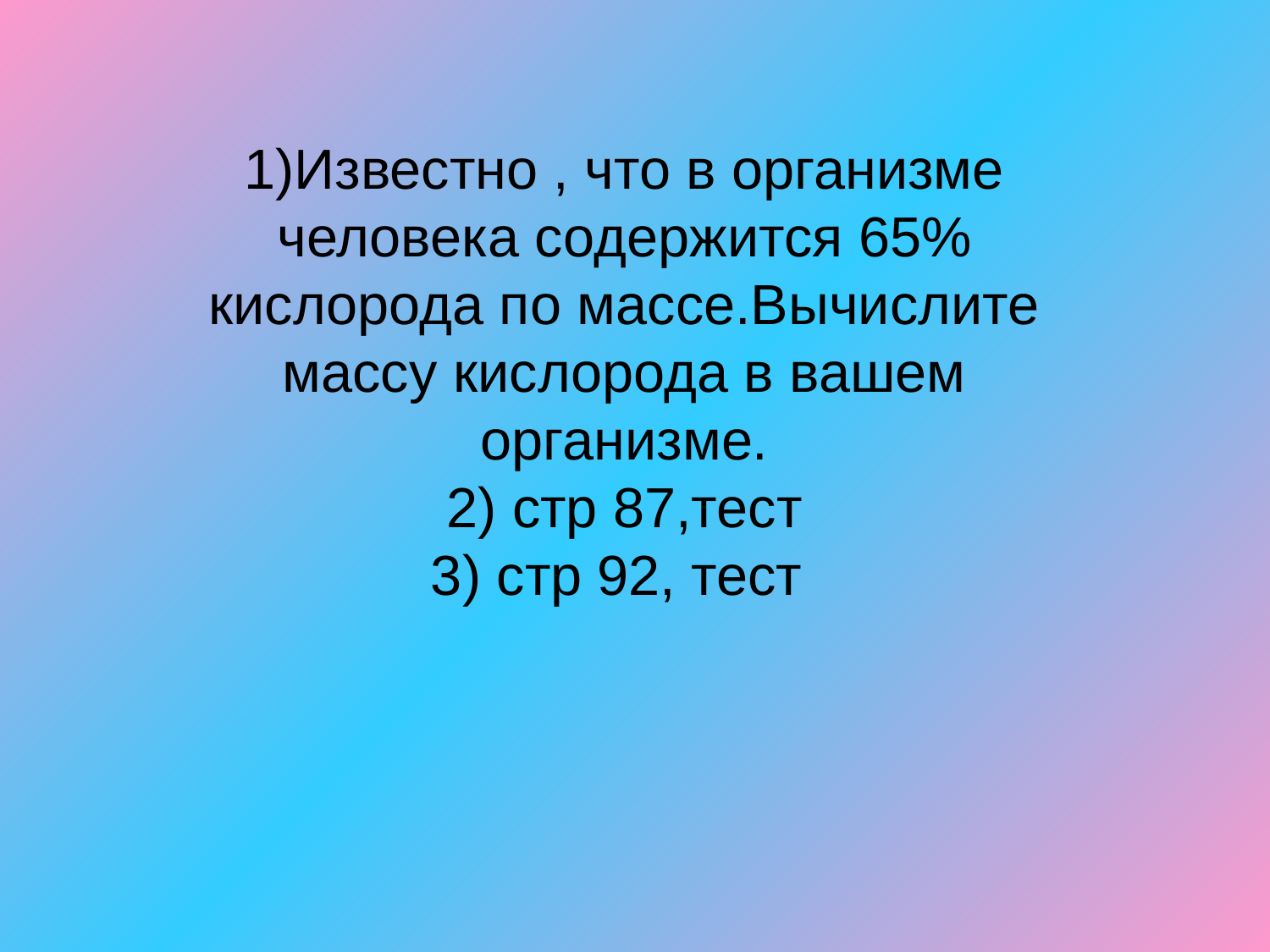

# 1)Известно , что в организме человека содержится 65% кислорода по массе.Вычислите массу кислорода в вашем организме. 2) стр 87,тест 3) стр 92, тест